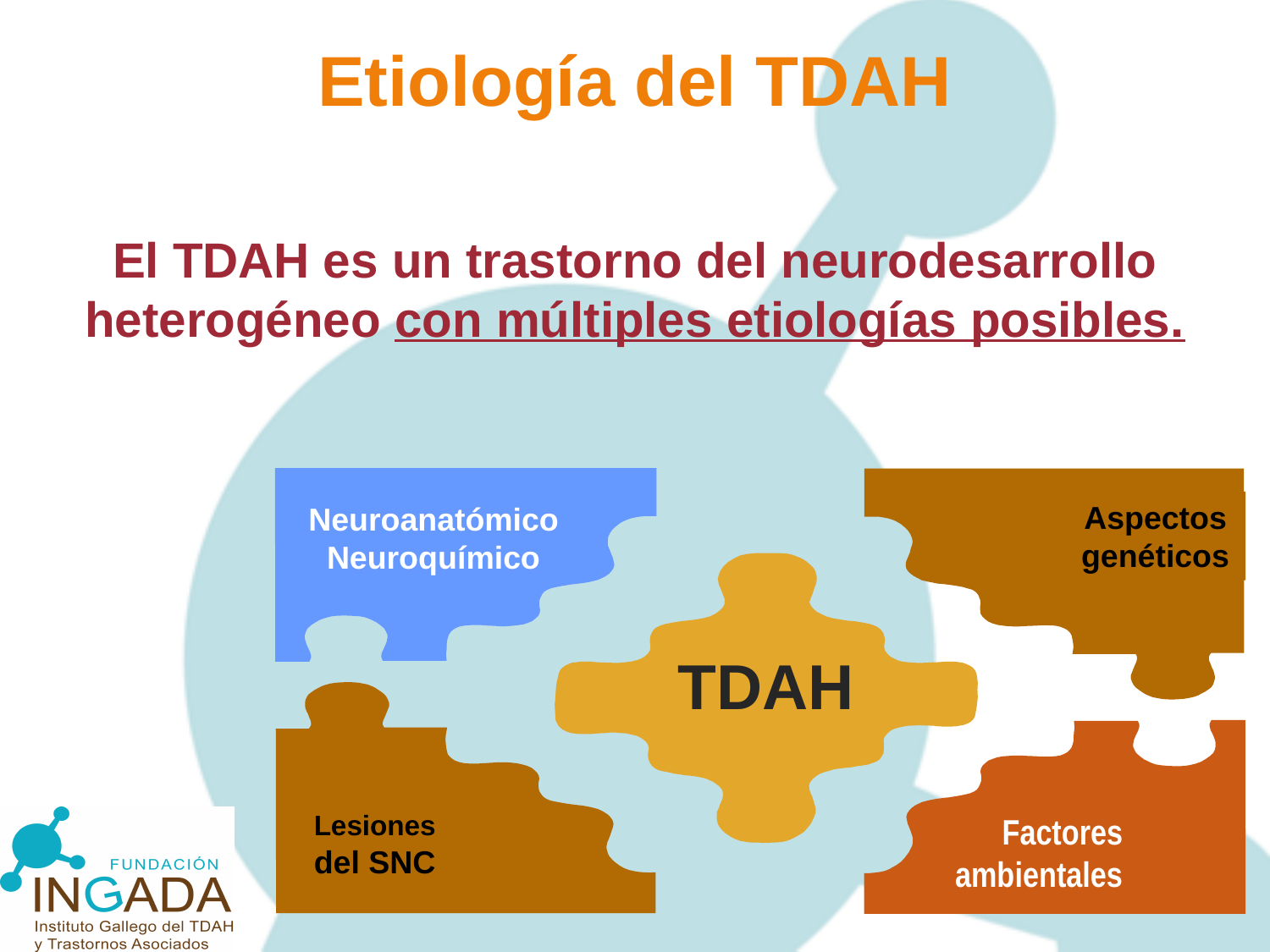

Etiología del TDAH
El TDAH es un trastorno del neurodesarrollo heterogéneo con múltiples etiologías posibles.

Neuroanatómico
Neuroquímico

Aspectos genéticos

TDAH

Lesiones del SNC
Factores
ambientales